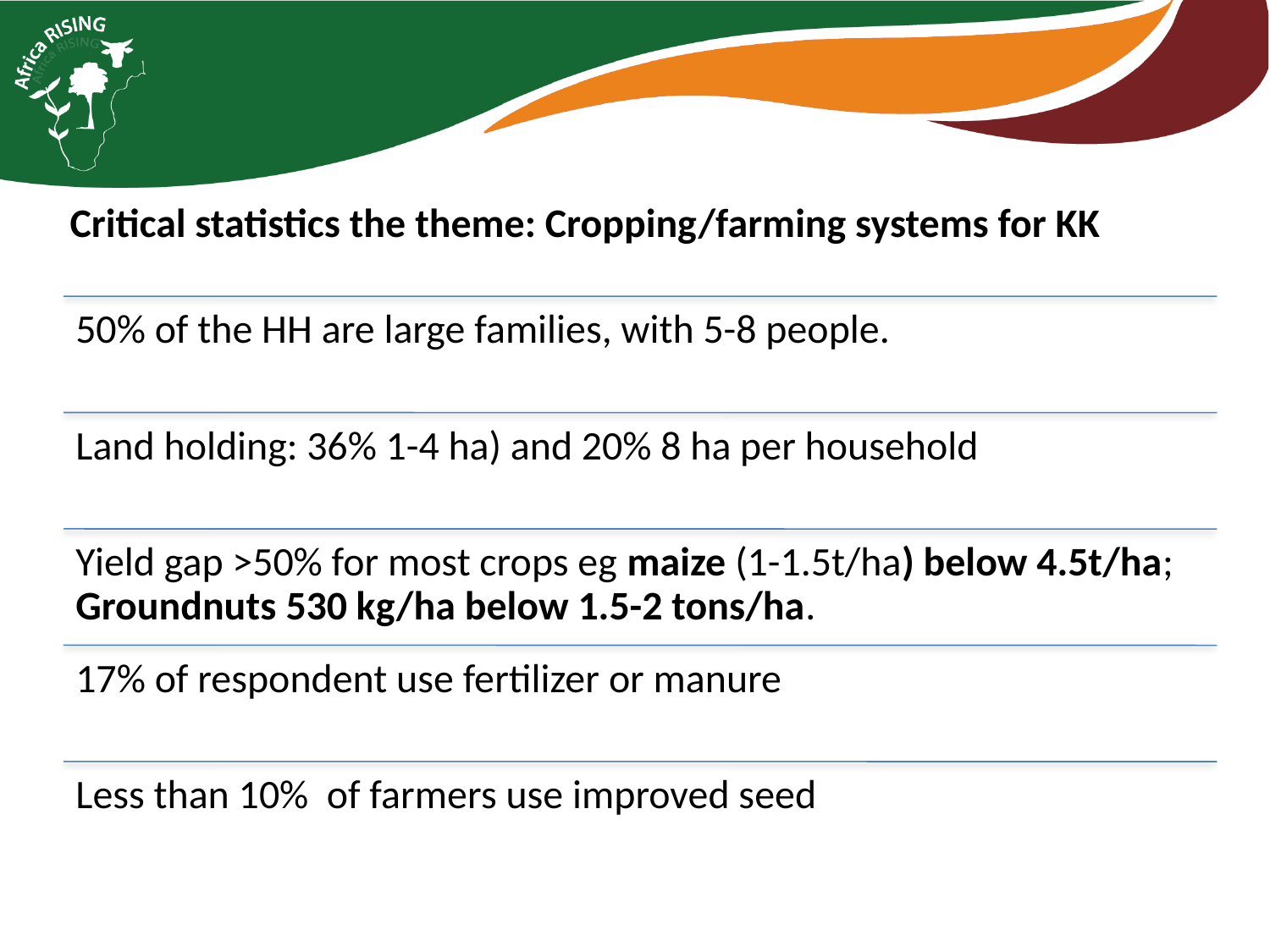

Critical statistics the theme: Cropping/farming systems for KK
50% of the HH are large families, with 5-8 people.
Land holding: 36% 1-4 ha) and 20% 8 ha per household
Yield gap >50% for most crops eg maize (1-1.5t/ha) below 4.5t/ha; Groundnuts 530 kg/ha below 1.5-2 tons/ha.
17% of respondent use fertilizer or manure
Less than 10%  of farmers use improved seed